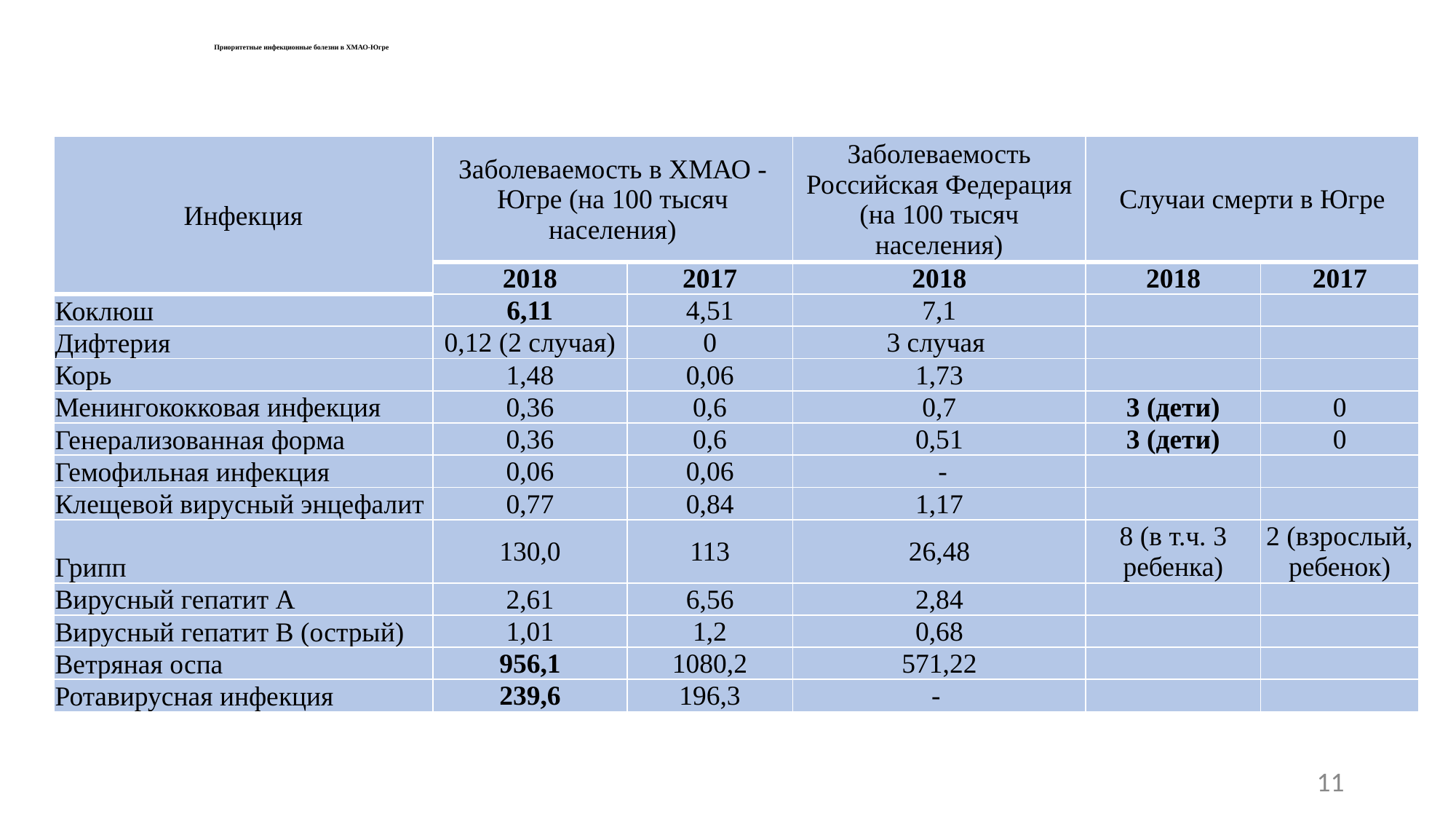

# Приоритетные инфекционные болезни в ХМАО-Югре
| Инфекция | Заболеваемость в ХМАО - Югре (на 100 тысяч населения) |  | Заболеваемость Российская Федерация (на 100 тысяч населения) | Случаи смерти в Югре |  |
| --- | --- | --- | --- | --- | --- |
|  | 2018 | 2017 | 2018 | 2018 | 2017 |
| Коклюш | 6,11 | 4,51 | 7,1 |  |  |
| Дифтерия | 0,12 (2 случая) | 0 | 3 случая |  |  |
| Корь | 1,48 | 0,06 | 1,73 |  |  |
| Менингококковая инфекция | 0,36 | 0,6 | 0,7 | 3 (дети) | 0 |
| Генерализованная форма | 0,36 | 0,6 | 0,51 | 3 (дети) | 0 |
| Гемофильная инфекция | 0,06 | 0,06 | - |  |  |
| Клещевой вирусный энцефалит | 0,77 | 0,84 | 1,17 |  |  |
| Грипп | 130,0 | 113 | 26,48 | 8 (в т.ч. 3 ребенка) | 2 (взрослый, ребенок) |
| Вирусный гепатит А | 2,61 | 6,56 | 2,84 |  |  |
| Вирусный гепатит В (острый) | 1,01 | 1,2 | 0,68 |  |  |
| Ветряная оспа | 956,1 | 1080,2 | 571,22 |  |  |
| Ротавирусная инфекция | 239,6 | 196,3 | - |  |  |
11